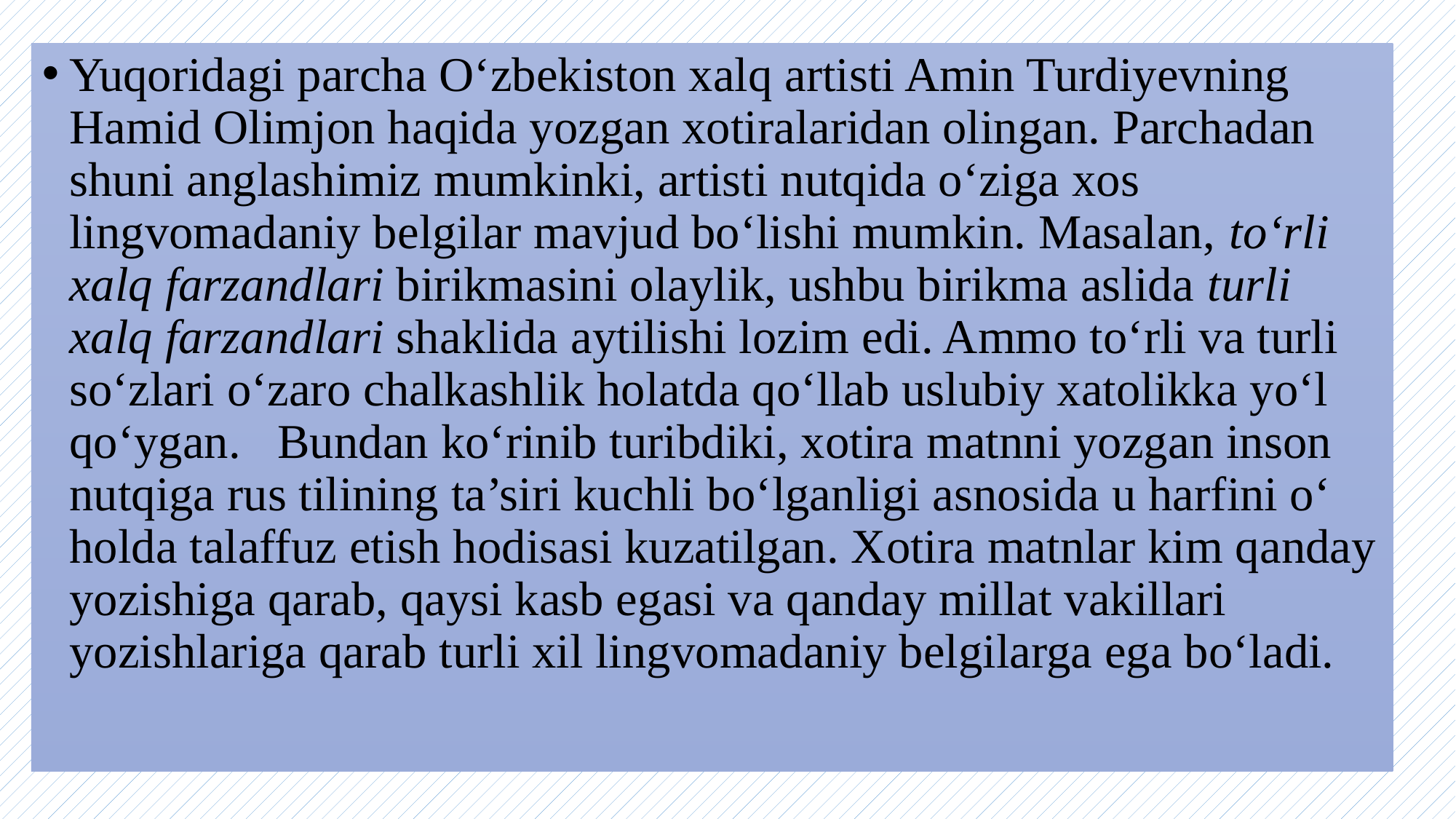

Yuqoridagi parcha O‘zbekiston xalq artisti Amin Turdiyevning Hamid Olimjon haqida yozgan xotiralaridan olingan. Parchadan shuni anglashimiz mumkinki, artisti nutqida o‘ziga xos lingvomadaniy belgilar mavjud bo‘lishi mumkin. Masalan, to‘rli xalq farzandlari birikmasini olaylik, ushbu birikma aslida turli xalq farzandlari shaklida aytilishi lozim edi. Ammo to‘rli va turli so‘zlari o‘zaro chalkashlik holatda qo‘llab uslubiy xatolikka yo‘l qo‘ygan.   Bundan ko‘rinib turibdiki, xotira matnni yozgan inson nutqiga rus tilining ta’siri kuchli bo‘lganligi asnosida u harfini o‘ holda talaffuz etish hodisasi kuzatilgan. Xotira matnlar kim qanday yozishiga qarab, qaysi kasb egasi va qanday millat vakillari yozishlariga qarab turli xil lingvomadaniy belgilarga ega bo‘ladi.
#